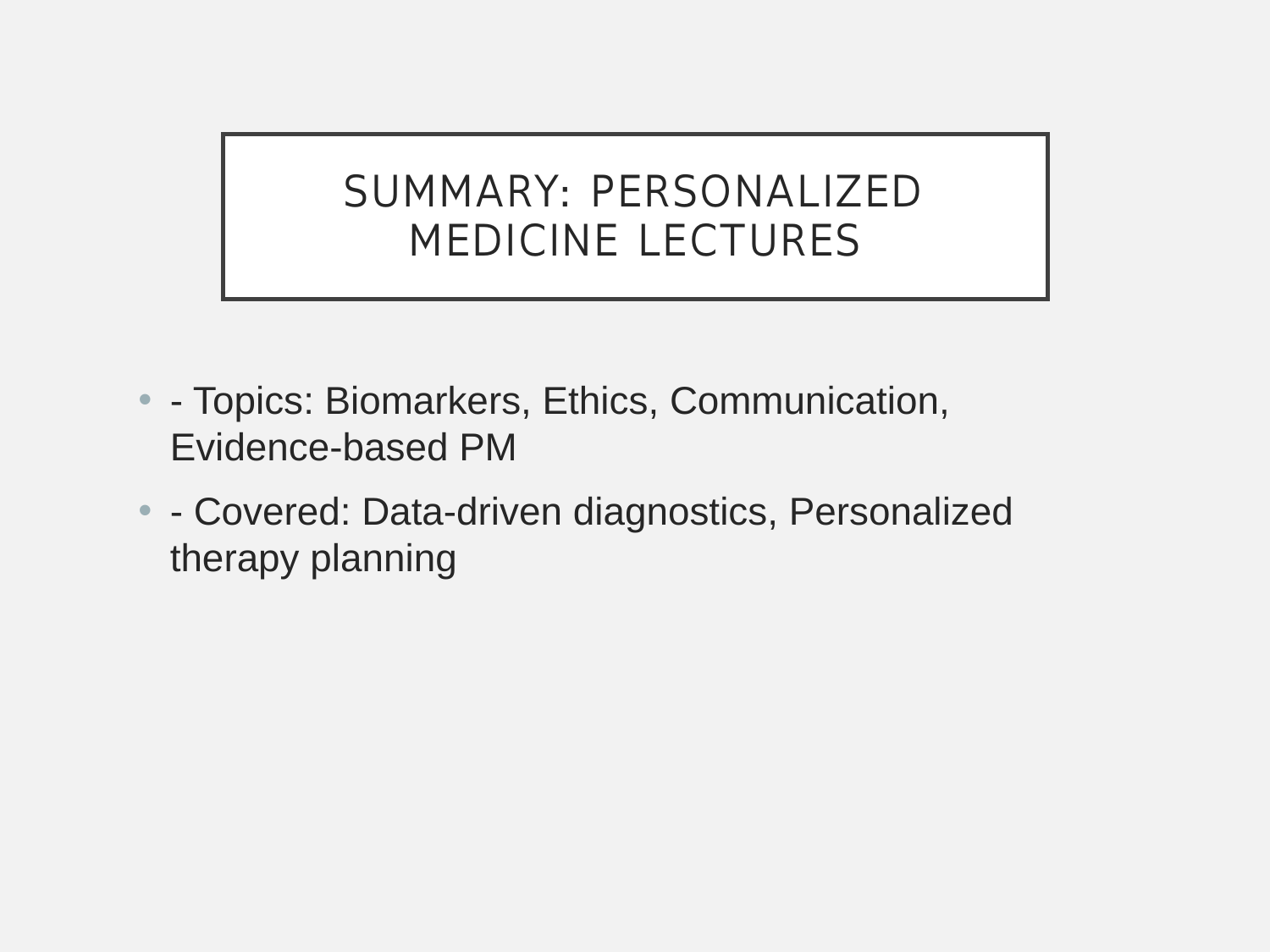

# Summary: Personalized Medicine Lectures
- Topics: Biomarkers, Ethics, Communication, Evidence-based PM
- Covered: Data-driven diagnostics, Personalized therapy planning